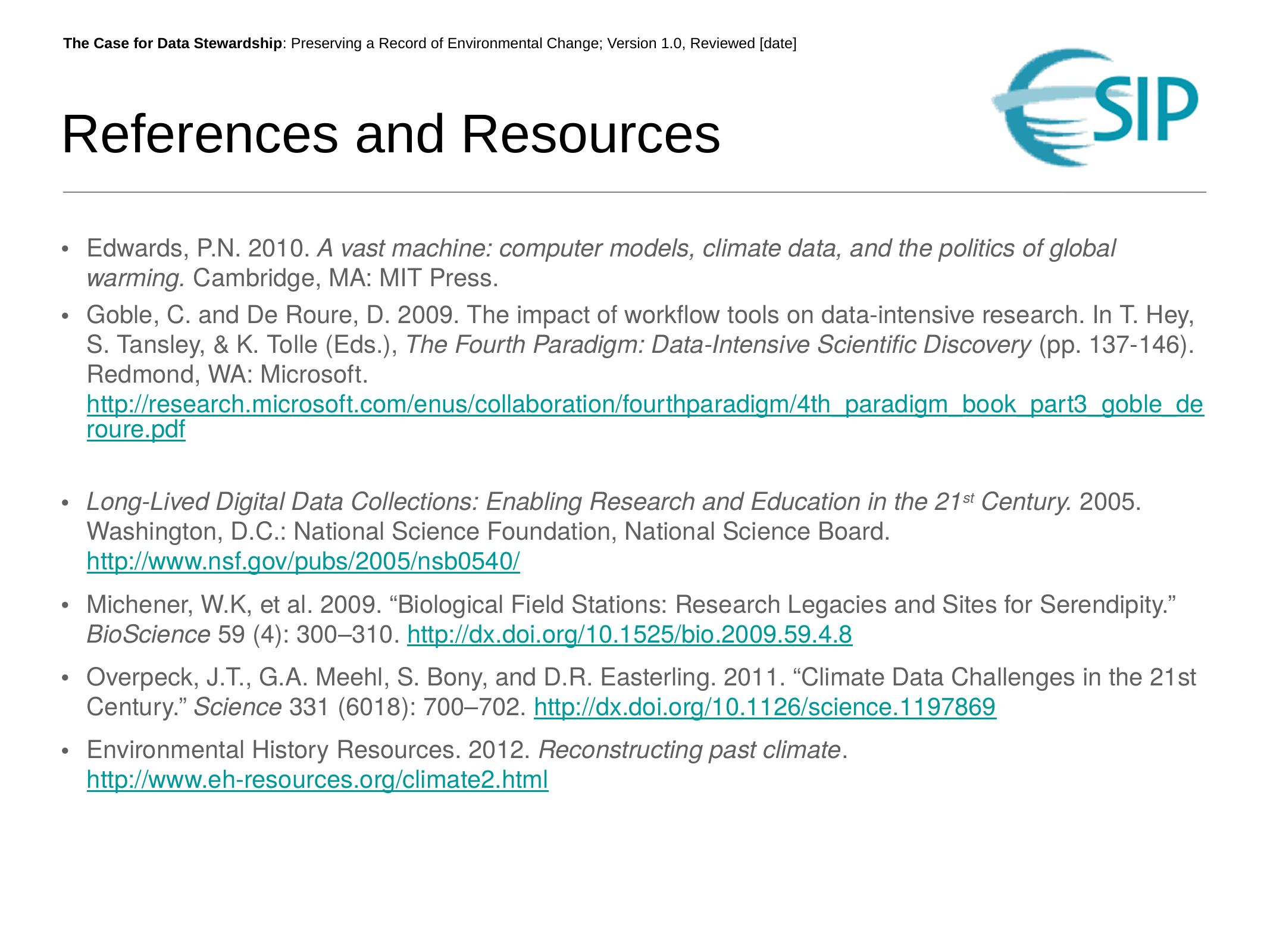

# References and Resources
Edwards, P.N. 2010. A vast machine: computer models, climate data, and the politics of global warming. Cambridge, MA: MIT Press.
Goble, C. and De Roure, D. 2009. The impact of workflow tools on data-intensive research. In T. Hey, S. Tansley, & K. Tolle (Eds.), The Fourth Paradigm: Data-Intensive Scientific Discovery (pp. 137-146). Redmond, WA: Microsoft. http://research.microsoft.com/enus/collaboration/fourthparadigm/4th_paradigm_book_part3_goble_deroure.pdf
Long-Lived Digital Data Collections: Enabling Research and Education in the 21st Century. 2005. Washington, D.C.: National Science Foundation, National Science Board. http://www.nsf.gov/pubs/2005/nsb0540/
Michener, W.K, et al. 2009. “Biological Field Stations: Research Legacies and Sites for Serendipity.” BioScience 59 (4): 300–310. http://dx.doi.org/10.1525/bio.2009.59.4.8
Overpeck, J.T., G.A. Meehl, S. Bony, and D.R. Easterling. 2011. “Climate Data Challenges in the 21st Century.” Science 331 (6018): 700–702. http://dx.doi.org/10.1126/science.1197869
Environmental History Resources. 2012. Reconstructing past climate. http://www.eh-resources.org/climate2.html